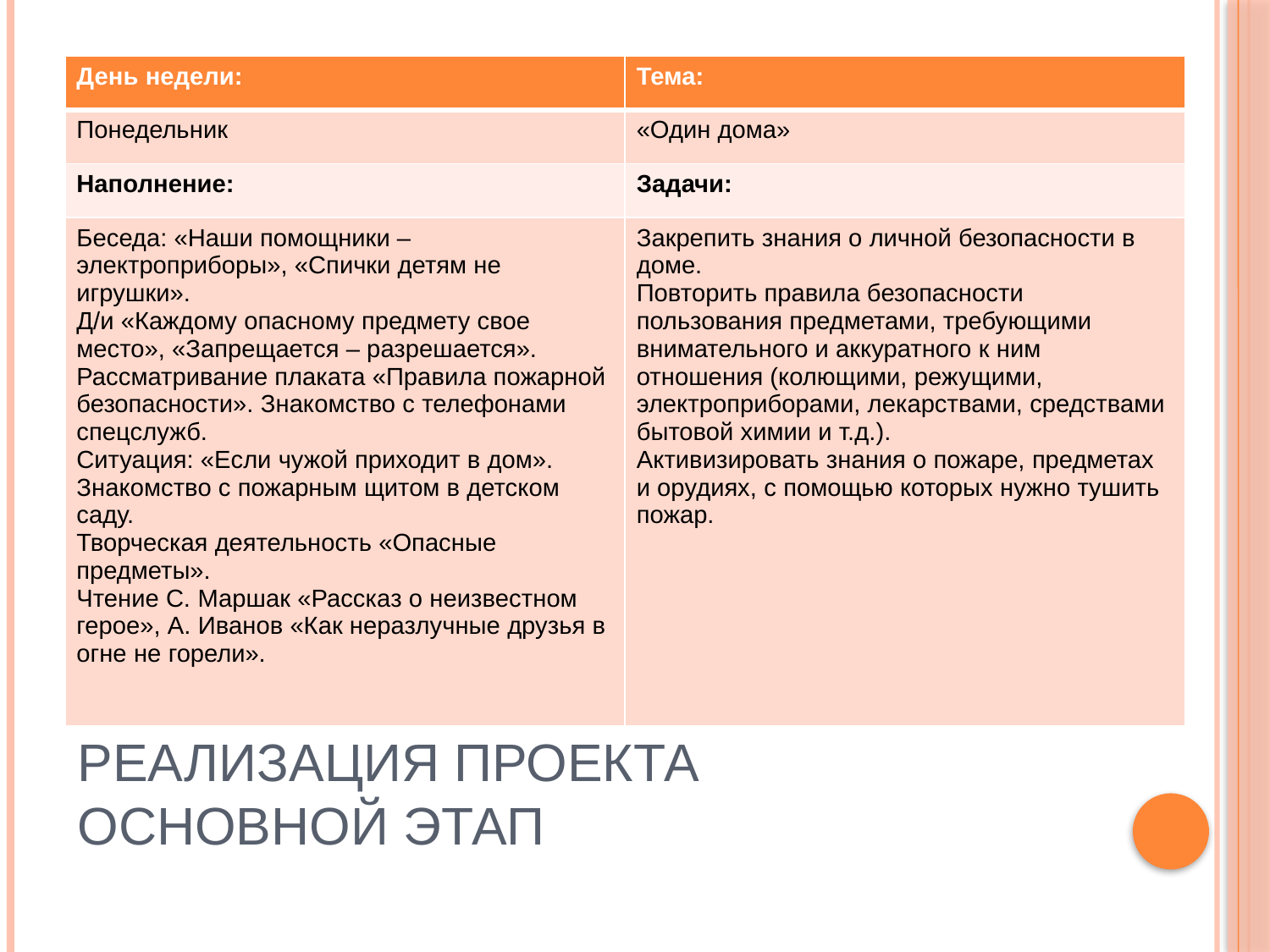

| День недели: | Тема: |
| --- | --- |
| Понедельник | «Один дома» |
| Наполнение: | Задачи: |
| Беседа: «Наши помощники – электроприборы», «Спички детям не игрушки». Д/и «Каждому опасному предмету свое место», «Запрещается – разрешается». Рассматривание плаката «Правила пожарной безопасности». Знакомство с телефонами спецслужб. Ситуация: «Если чужой приходит в дом». Знакомство с пожарным щитом в детском саду. Творческая деятельность «Опасные предметы». Чтение С. Маршак «Рассказ о неизвестном герое», А. Иванов «Как неразлучные друзья в огне не горели». | Закрепить знания о личной безопасности в доме. Повторить правила безопасности пользования предметами, требующими внимательного и аккуратного к ним отношения (колющими, режущими, электроприборами, лекарствами, средствами бытовой химии и т.д.). Активизировать знания о пожаре, предметах и орудиях, с помощью которых нужно тушить пожар. |
# Реализация проекта Основной этап